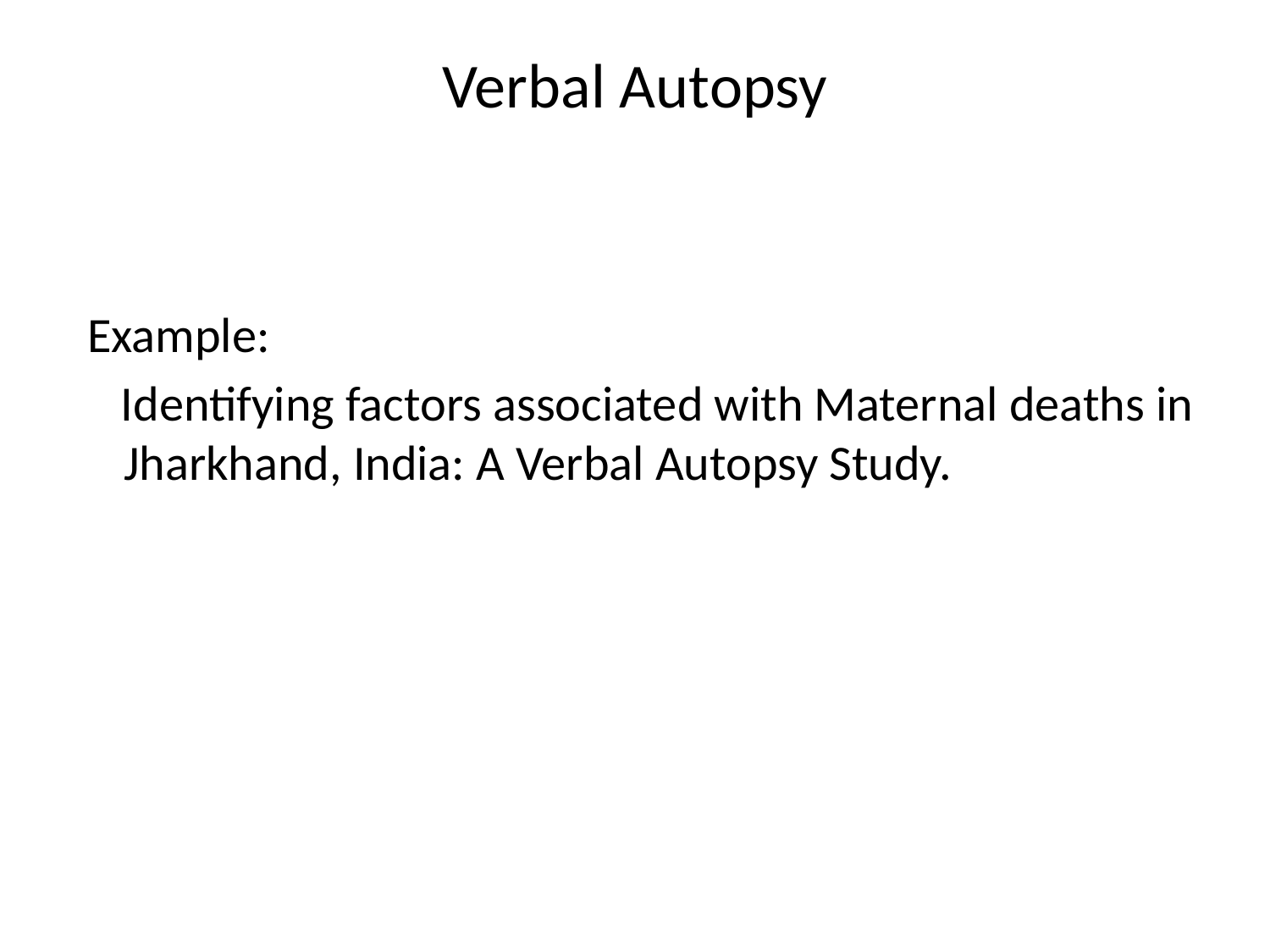

# Verbal Autopsy

 Example:
    Identifying factors associated with Maternal deaths in Jharkhand, India: A Verbal Autopsy Study.